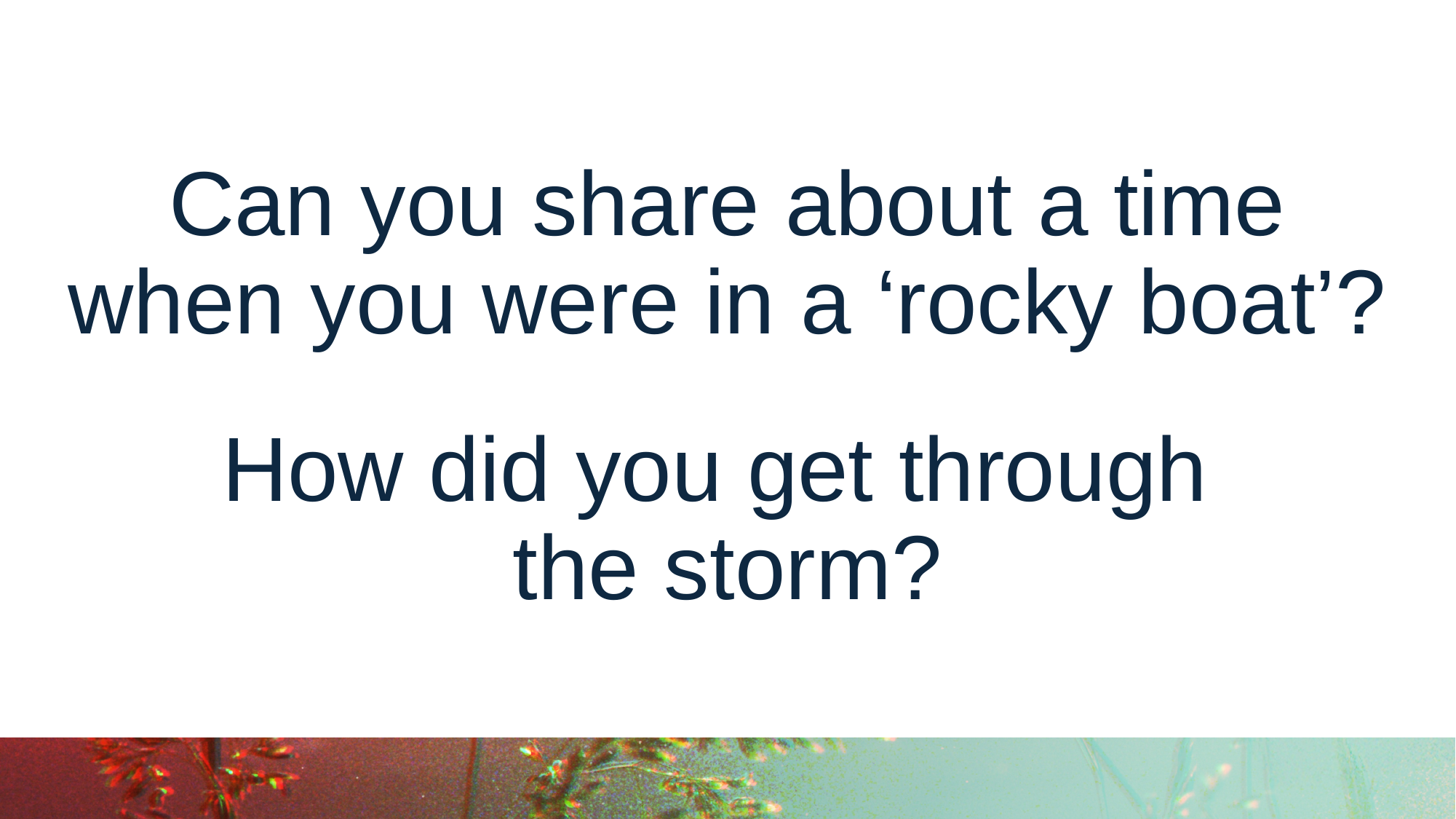

Can you share about a time when you were in a ‘rocky boat’?

How did you get through
the storm?